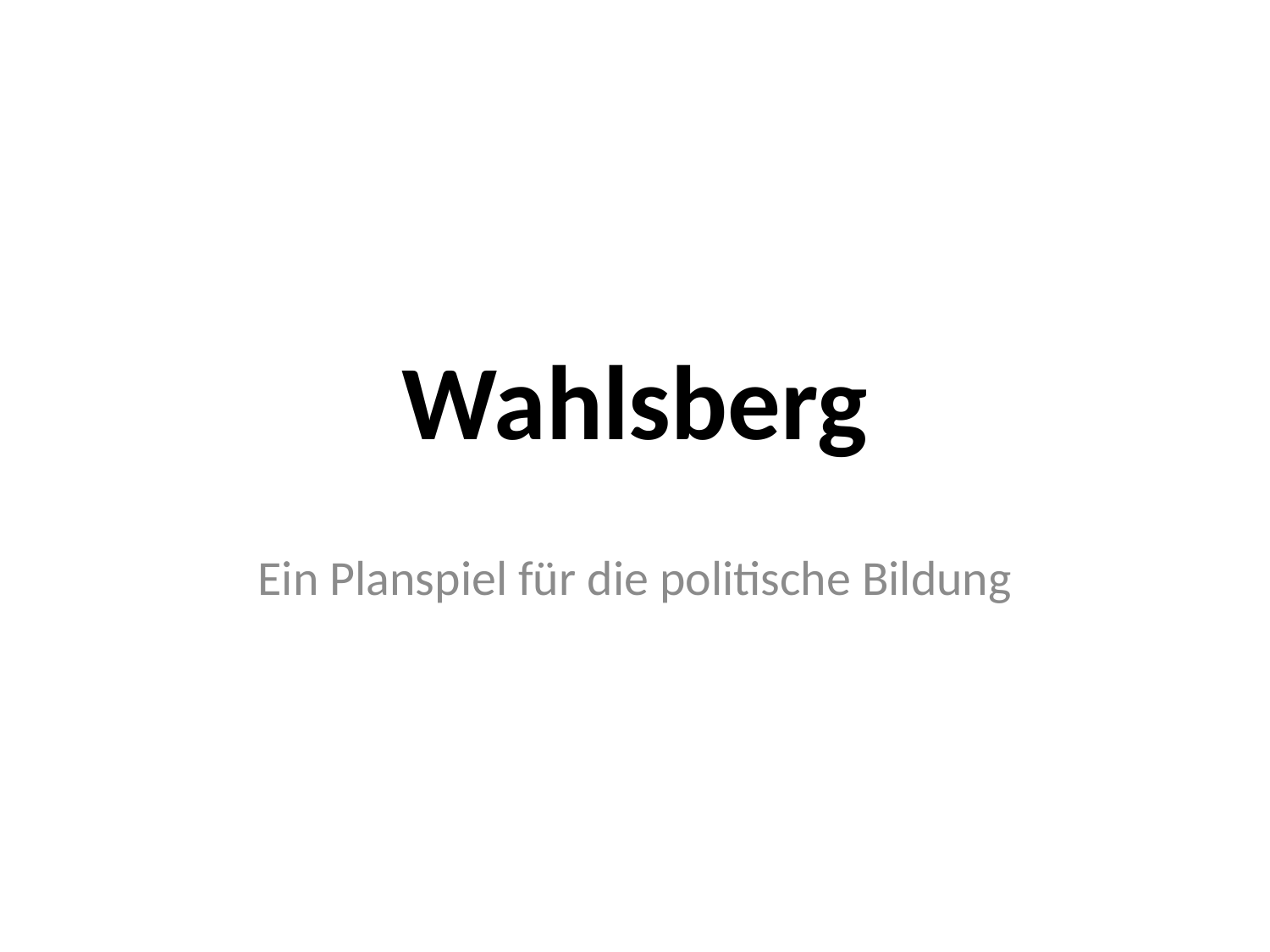

# Wahlsberg
Ein Planspiel für die politische Bildung